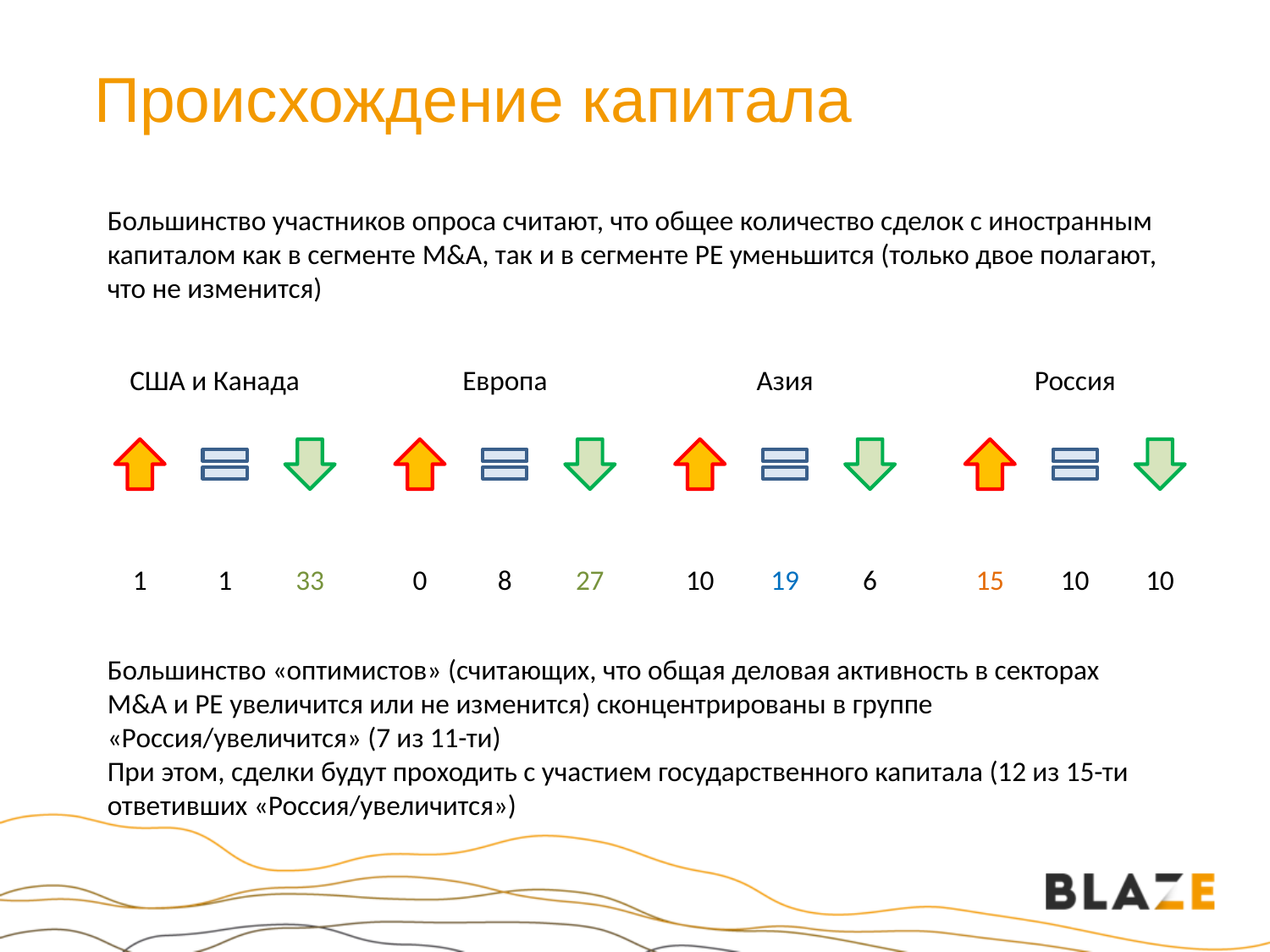

# Происхождение капитала
Большинство участников опроса считают, что общее количество сделок с иностранным капиталом как в сегменте M&A, так и в сегменте PE уменьшится (только двое полагают, что не изменится)
США и Канада
Европа
Азия
Россия

1
1
33
0
8
27
10
19
6
15
10
10
Большинство «оптимистов» (считающих, что общая деловая активность в секторах M&A и PE увеличится или не изменится) сконцентрированы в группе «Россия/увеличится» (7 из 11-ти)
При этом, сделки будут проходить с участием государственного капитала (12 из 15-ти ответивших «Россия/увеличится»)